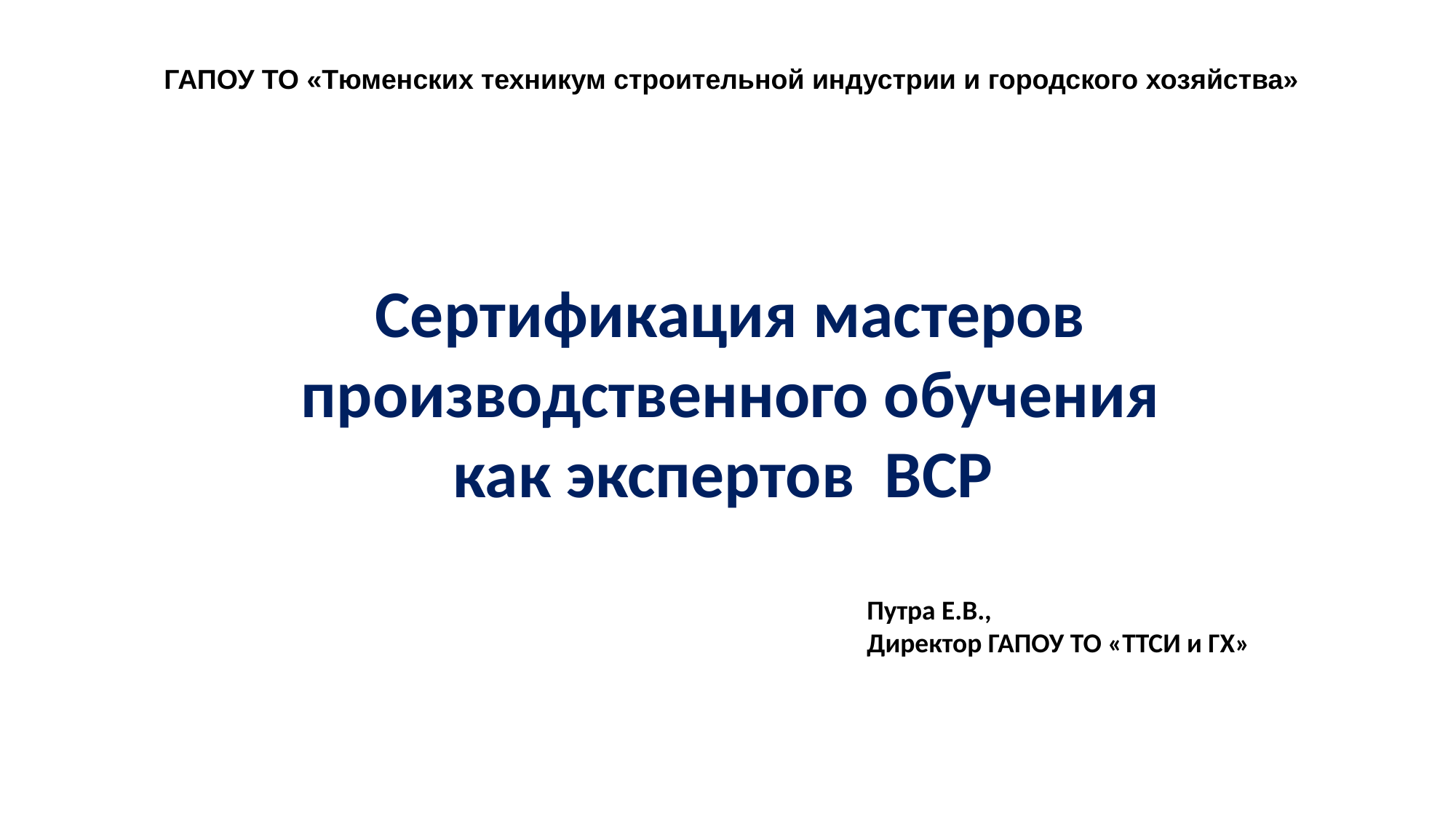

ГАПОУ ТО «Тюменских техникум строительной индустрии и городского хозяйства»
Сертификация мастеров производственного обучения как экспертов  ВСР
Путра Е.В.,
Директор ГАПОУ ТО «ТТСИ и ГХ»